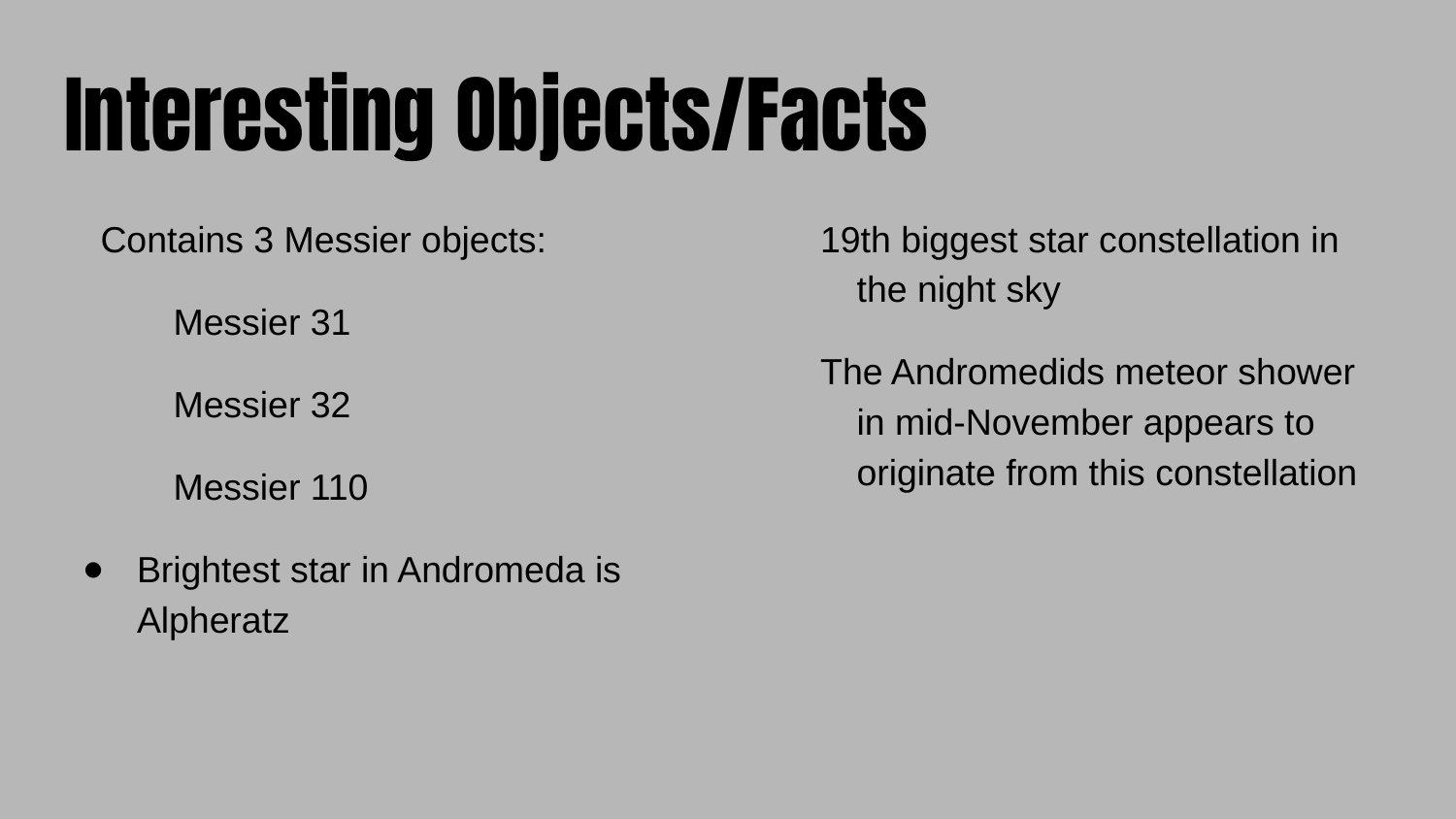

# Interesting Objects/Facts
Contains 3 Messier objects:
Messier 31
Messier 32
Messier 110
Brightest star in Andromeda is Alpheratz

19th biggest star constellation in the night sky
The Andromedids meteor shower in mid-November appears to originate from this constellation